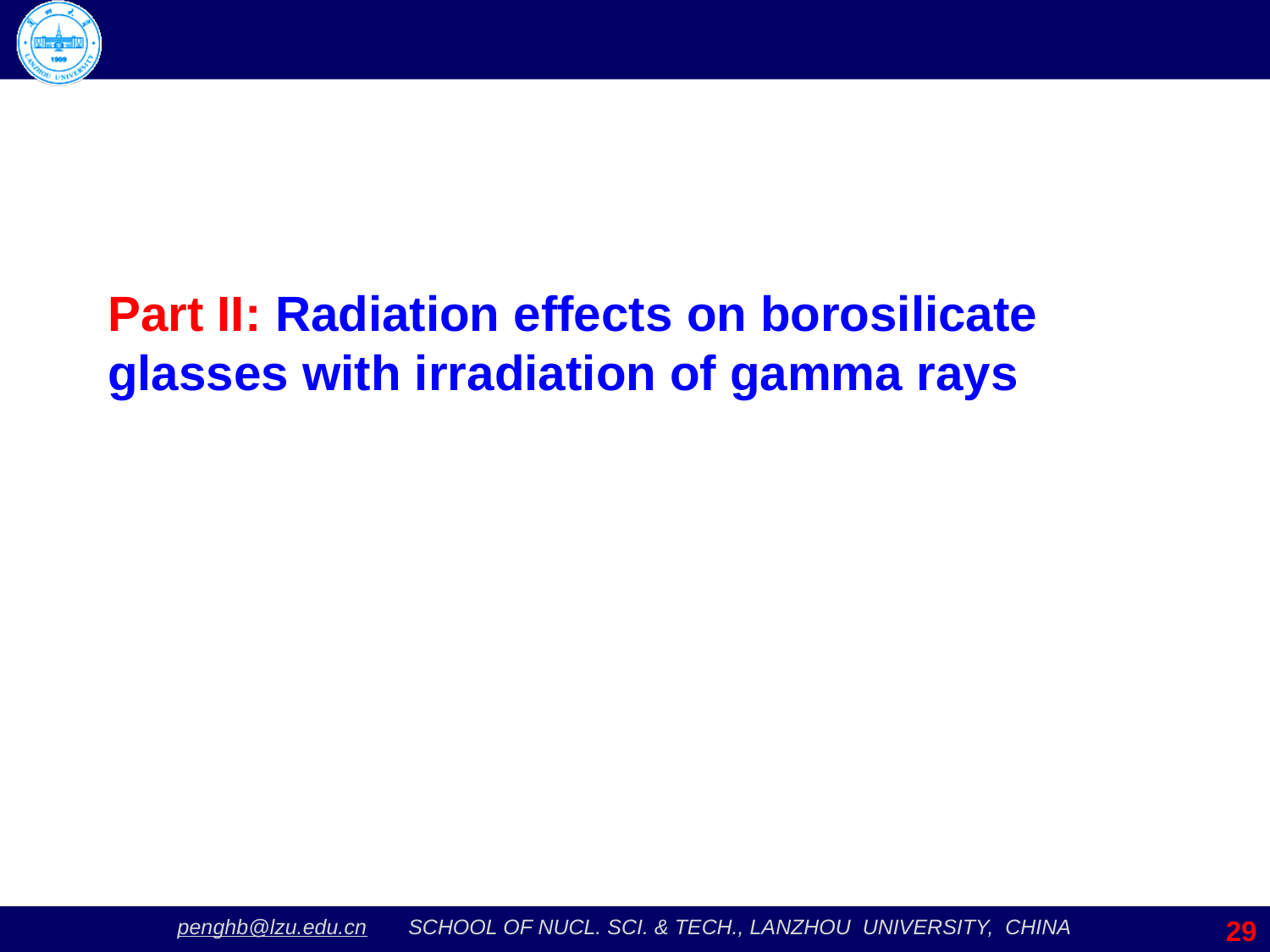

Part II: Radiation effects on borosilicate glasses with irradiation of gamma rays
29